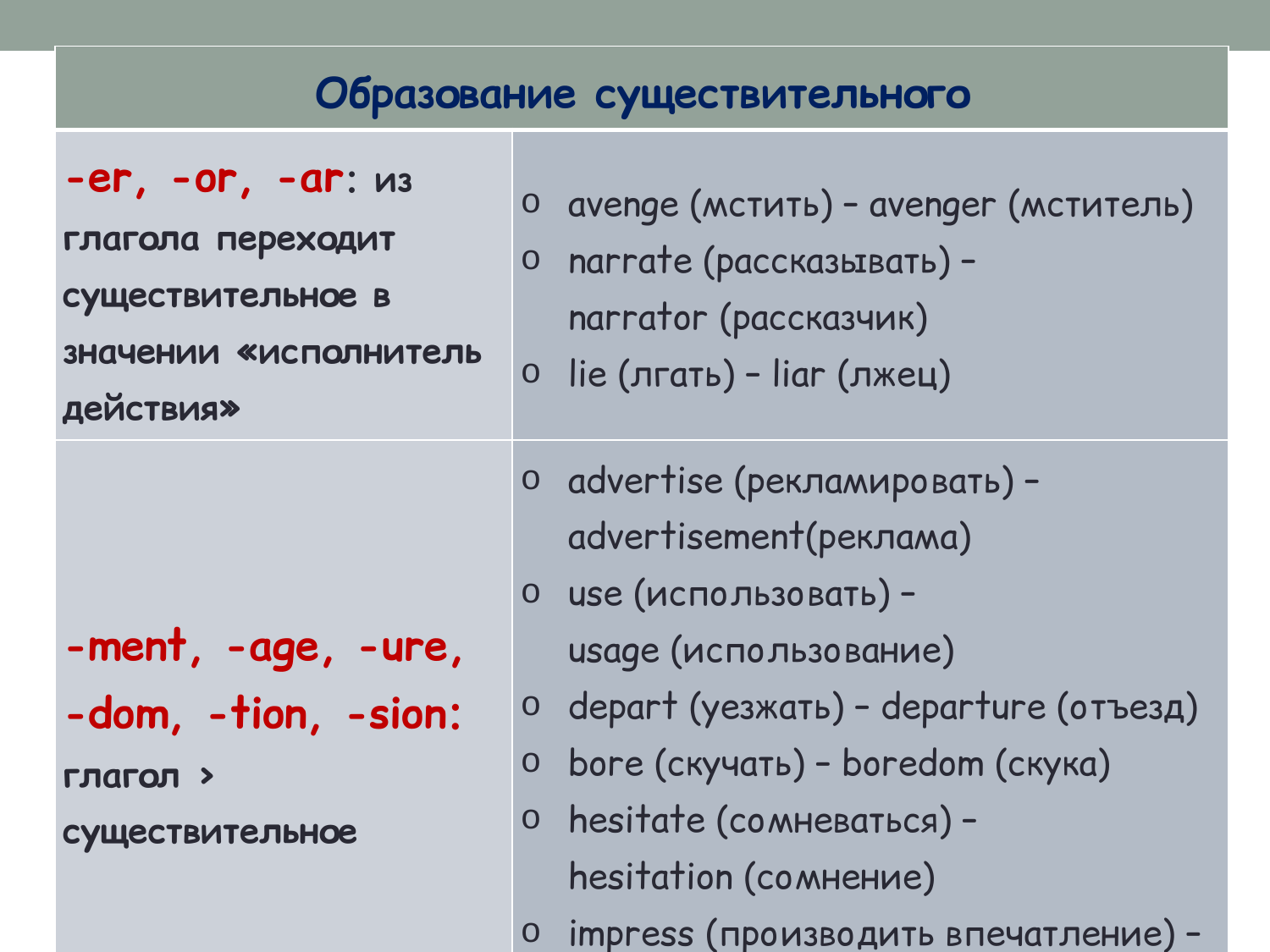

| Образование существительного |  |
| --- | --- |
| -er, -or, -ar: из глагола переходит существительное в значении «исполнитель действия» | avenge (мстить) – avenger (мститель)  narrate (рассказывать) – narrator (рассказчик) lie (лгать) – liar (лжец) |
| -ment, -age, -ure, -dom, -tion, -sion: глагол > существительное | advertise (рекламировать) – advertisement(реклама)  use (использовать) – usage (использование) depart (уезжать) – departure (отъезд)  bore (скучать) – boredom (скука)  hesitate (сомневаться) – hesitation (сомнение)  impress (производить впечатление) – impression(впечатление) |